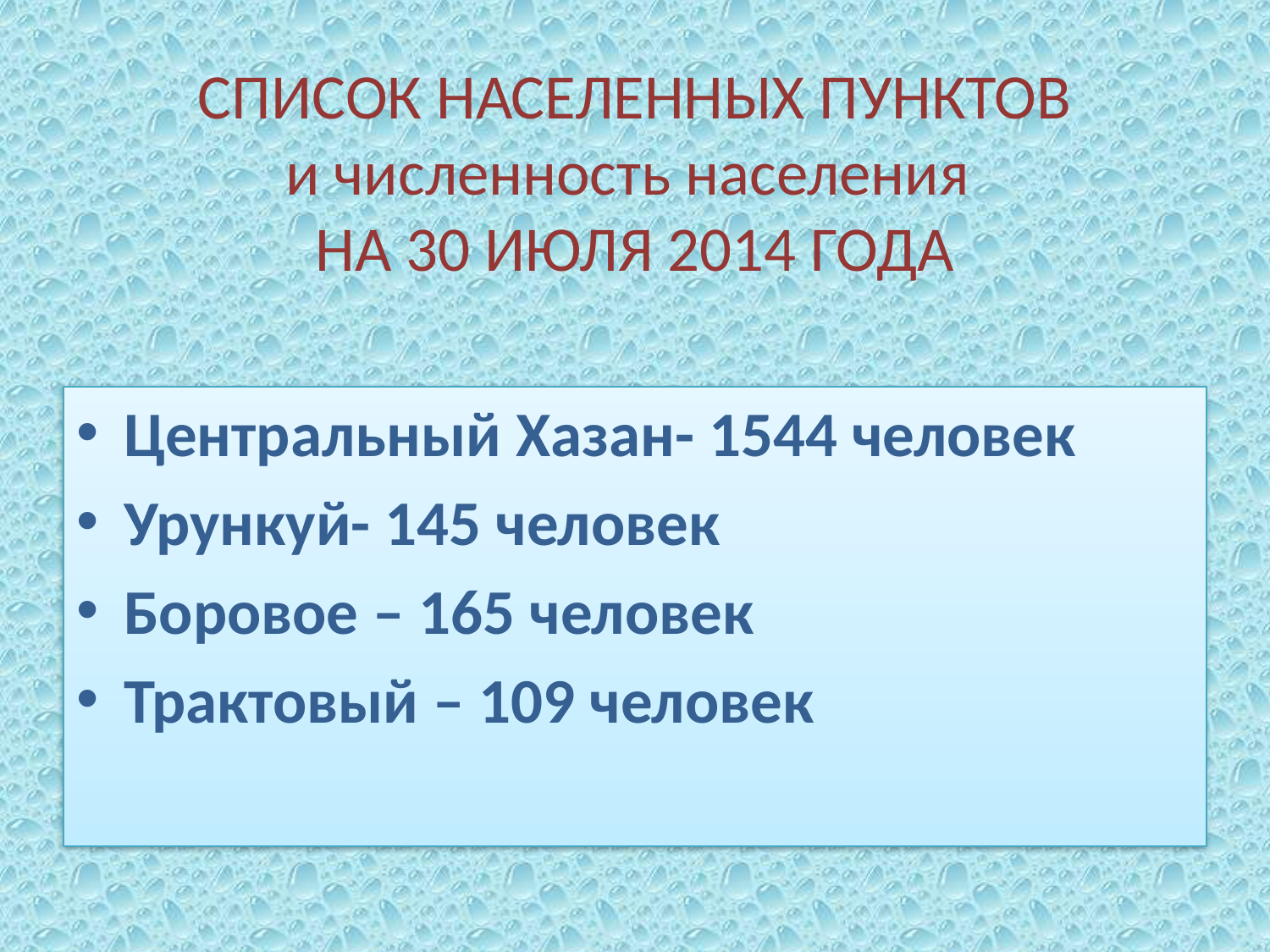

# СПИСОК НАСЕЛЕННЫХ ПУНКТОВ и численность населения НА 30 ИЮЛЯ 2014 ГОДА
Центральный Хазан- 1544 человек
Урункуй- 145 человек
Боровое – 165 человек
Трактовый – 109 человек